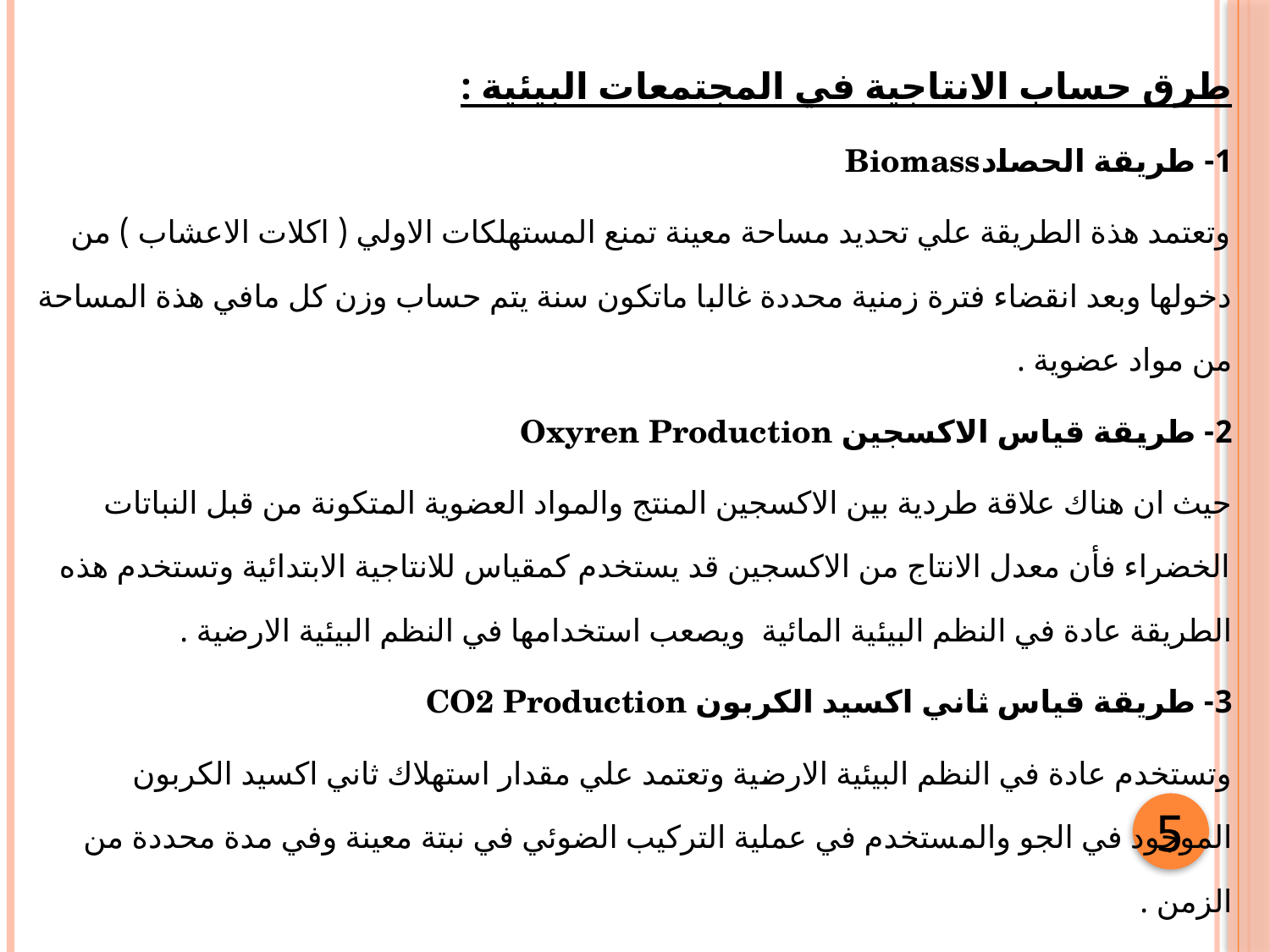

طرق حساب الانتاجية في المجتمعات البيئية :
1- طريقة الحصادBiomass
وتعتمد هذة الطريقة علي تحديد مساحة معينة تمنع المستهلكات الاولي ( اكلات الاعشاب ) من دخولها وبعد انقضاء فترة زمنية محددة غالبا ماتكون سنة يتم حساب وزن كل مافي هذة المساحة من مواد عضوية .
2- طريقة قياس الاكسجين Oxyren Production
حيث ان هناك علاقة طردية بين الاكسجين المنتج والمواد العضوية المتكونة من قبل النباتات الخضراء فأن معدل الانتاج من الاكسجين قد يستخدم كمقياس للانتاجية الابتدائية وتستخدم هذه الطريقة عادة في النظم البيئية المائية  ويصعب استخدامها في النظم البيئية الارضية .
3- طريقة قياس ثاني اكسيد الكربون CO2 Production
وتستخدم عادة في النظم البيئية الارضية وتعتمد علي مقدار استهلاك ثاني اكسيد الكربون الموجود في الجو والمستخدم في عملية التركيب الضوئي في نبتة معينة وفي مدة محددة من الزمن .

5